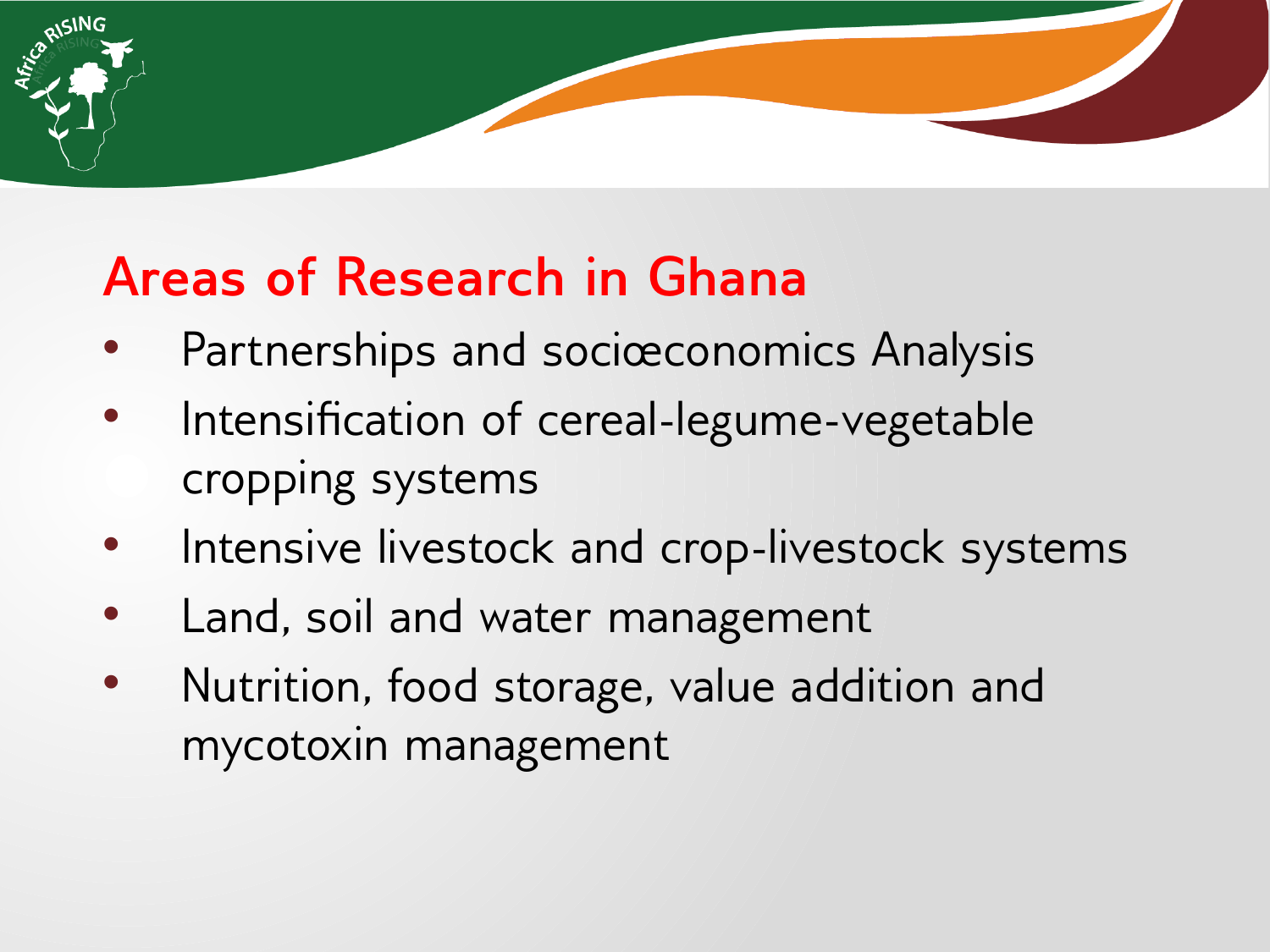

Areas of Research in Ghana
Partnerships and socioeconomics Analysis
Intensification of cereal-legume-vegetable cropping systems
Intensive livestock and crop-livestock systems
Land, soil and water management
Nutrition, food storage, value addition and mycotoxin management